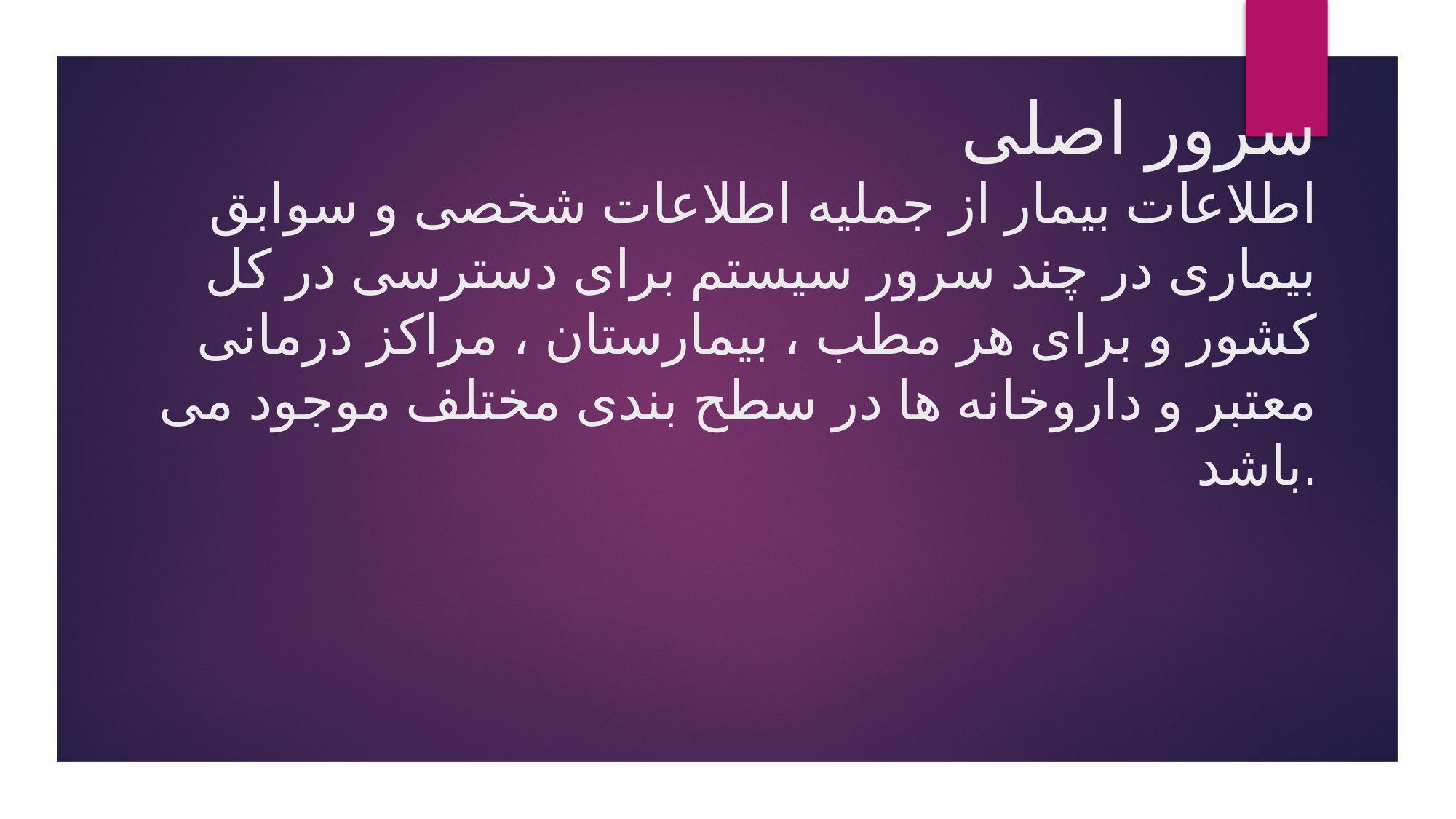

# سرور اصلی اطلاعات بیمار از جملیه اطلاعات شخصی و سوابق بیماری در چند سرور سیستم برای دسترسی در کل کشور و برای هر مطب ، بیمارستان ، مراکز درمانی معتبر و داروخانه ها در سطح بندی مختلف موجود می باشد.